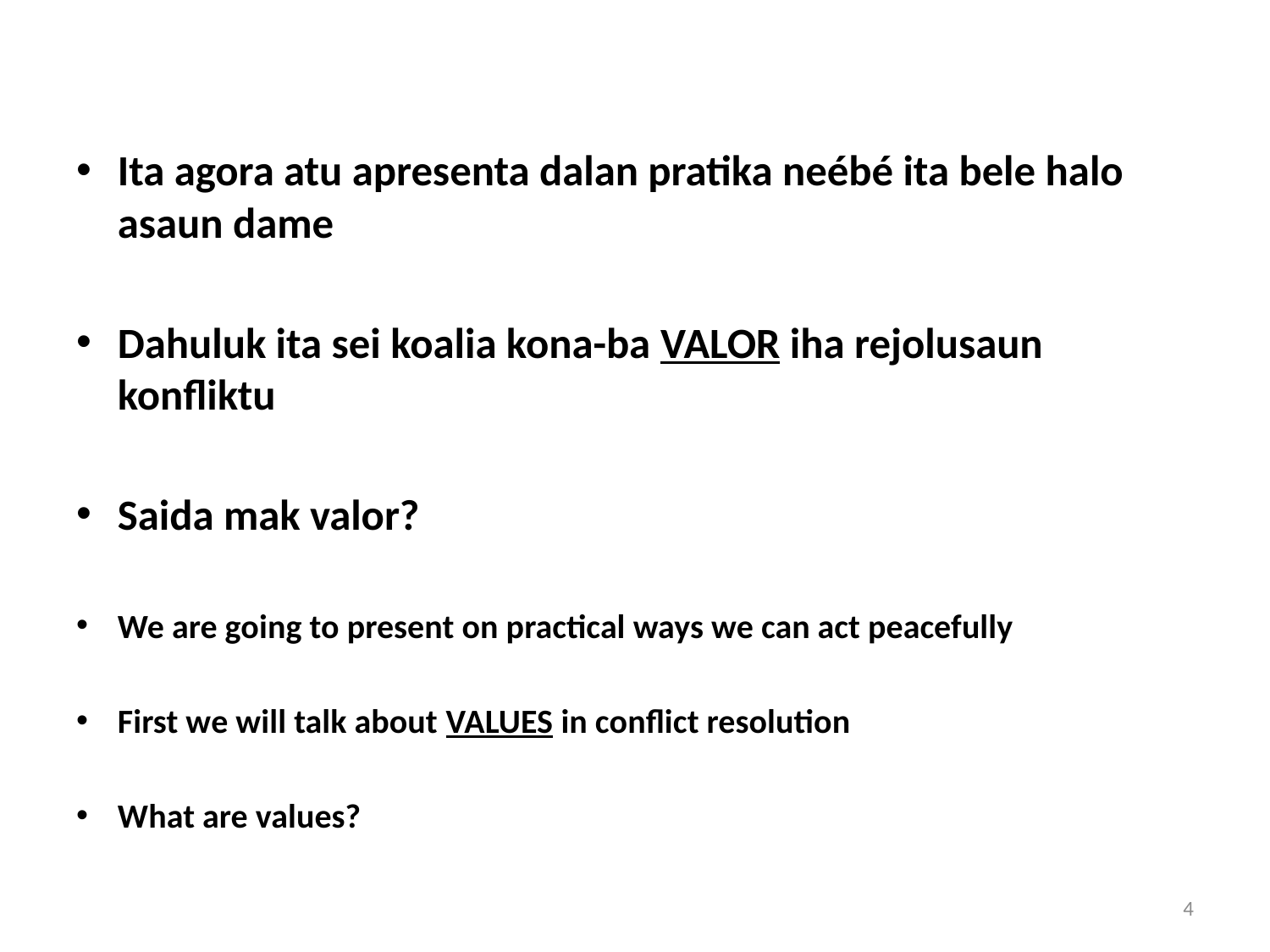

Ita agora atu apresenta dalan pratika neébé ita bele halo asaun dame

Dahuluk ita sei koalia kona-ba VALOR iha rejolusaun konfliktu

Saida mak valor?

We are going to present on practical ways we can act peacefully

First we will talk about VALUES in conflict resolution

What are values?

4